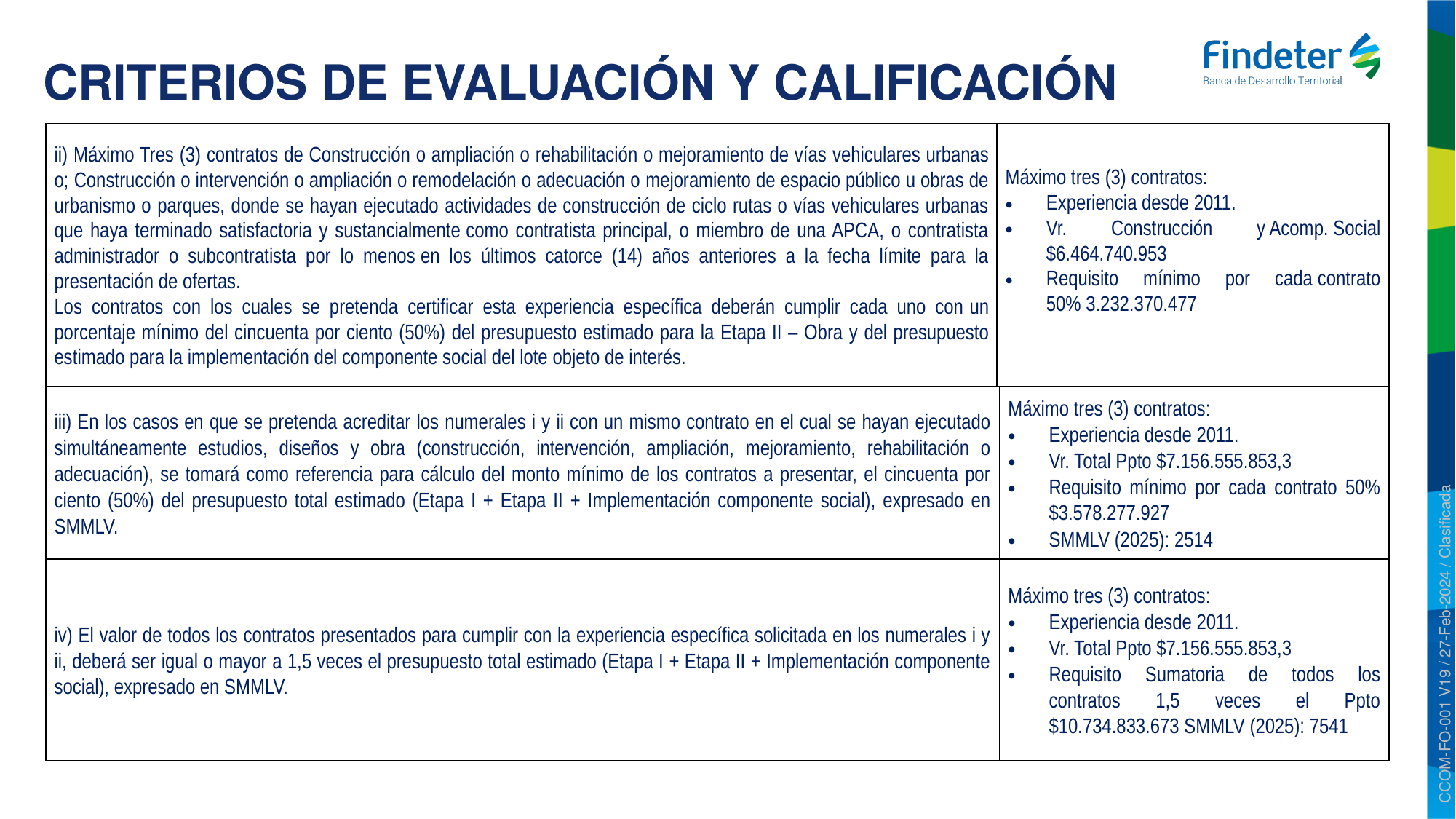

# CRITERIOS DE EVALUACIÓN Y CALIFICACIÓN
| ii) Máximo Tres (3) contratos de Construcción o ampliación o rehabilitación o mejoramiento de vías vehiculares urbanas o; Construcción o intervención o ampliación o remodelación o adecuación o mejoramiento de espacio público u obras de urbanismo o parques, donde se hayan ejecutado actividades de construcción de ciclo rutas o vías vehiculares urbanas que haya terminado satisfactoria y sustancialmente como contratista principal, o miembro de una APCA, o contratista administrador o subcontratista por lo menos en los últimos catorce (14) años anteriores a la fecha límite para la presentación de ofertas. Los contratos con los cuales se pretenda certificar esta experiencia específica deberán cumplir cada uno con un porcentaje mínimo del cincuenta por ciento (50%) del presupuesto estimado para la Etapa II – Obra y del presupuesto estimado para la implementación del componente social del lote objeto de interés. | Máximo tres (3) contratos: Experiencia desde 2011. Vr. Construcción y Acomp. Social $6.464.740.953 Requisito mínimo por cada contrato 50% 3.232.370.477 |
| --- | --- |
| iii) En los casos en que se pretenda acreditar los numerales i y ii con un mismo contrato en el cual se hayan ejecutado simultáneamente estudios, diseños y obra (construcción, intervención, ampliación, mejoramiento, rehabilitación o adecuación), se tomará como referencia para cálculo del monto mínimo de los contratos a presentar, el cincuenta por ciento (50%) del presupuesto total estimado (Etapa I + Etapa II + Implementación componente social), expresado en SMMLV. | Máximo tres (3) contratos: Experiencia desde 2011. Vr. Total Ppto $7.156.555.853,3 Requisito mínimo por cada contrato 50% $3.578.277.927 SMMLV (2025): 2514 |
| --- | --- |
| iv) El valor de todos los contratos presentados para cumplir con la experiencia específica solicitada en los numerales i y ii, deberá ser igual o mayor a 1,5 veces el presupuesto total estimado (Etapa I + Etapa II + Implementación componente social), expresado en SMMLV. | Máximo tres (3) contratos: Experiencia desde 2011. Vr. Total Ppto $7.156.555.853,3 Requisito Sumatoria de todos los contratos 1,5 veces el Ppto $10.734.833.673 SMMLV (2025): 7541 |
CCOM-FO-001 V19 / 27-Feb-2024 / Clasificada